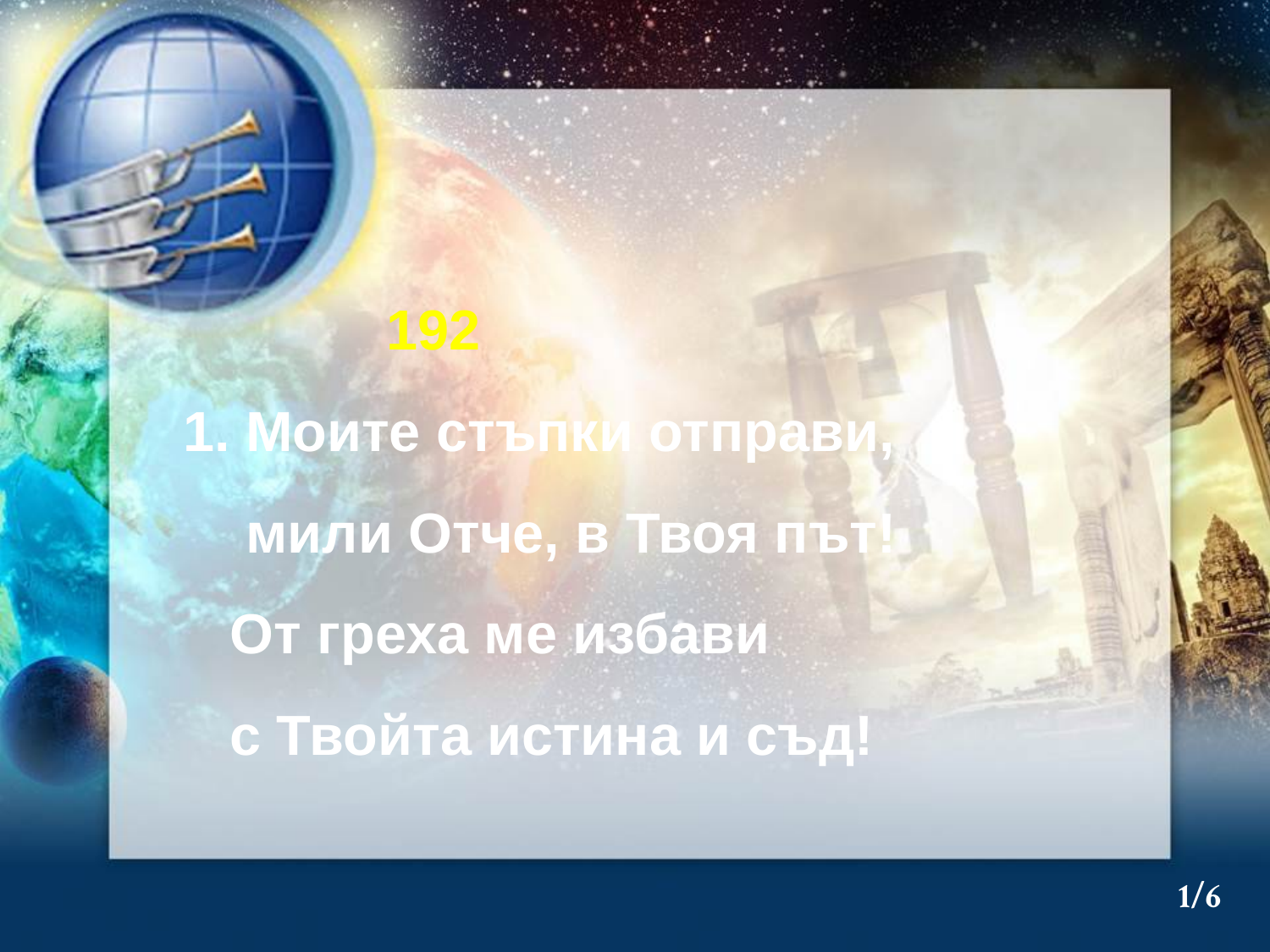

192
 1. Моите стъпки отправи,
     мили Отче, в Твоя път!
    От греха ме избави
    с Твойта истина и съд!
1/6